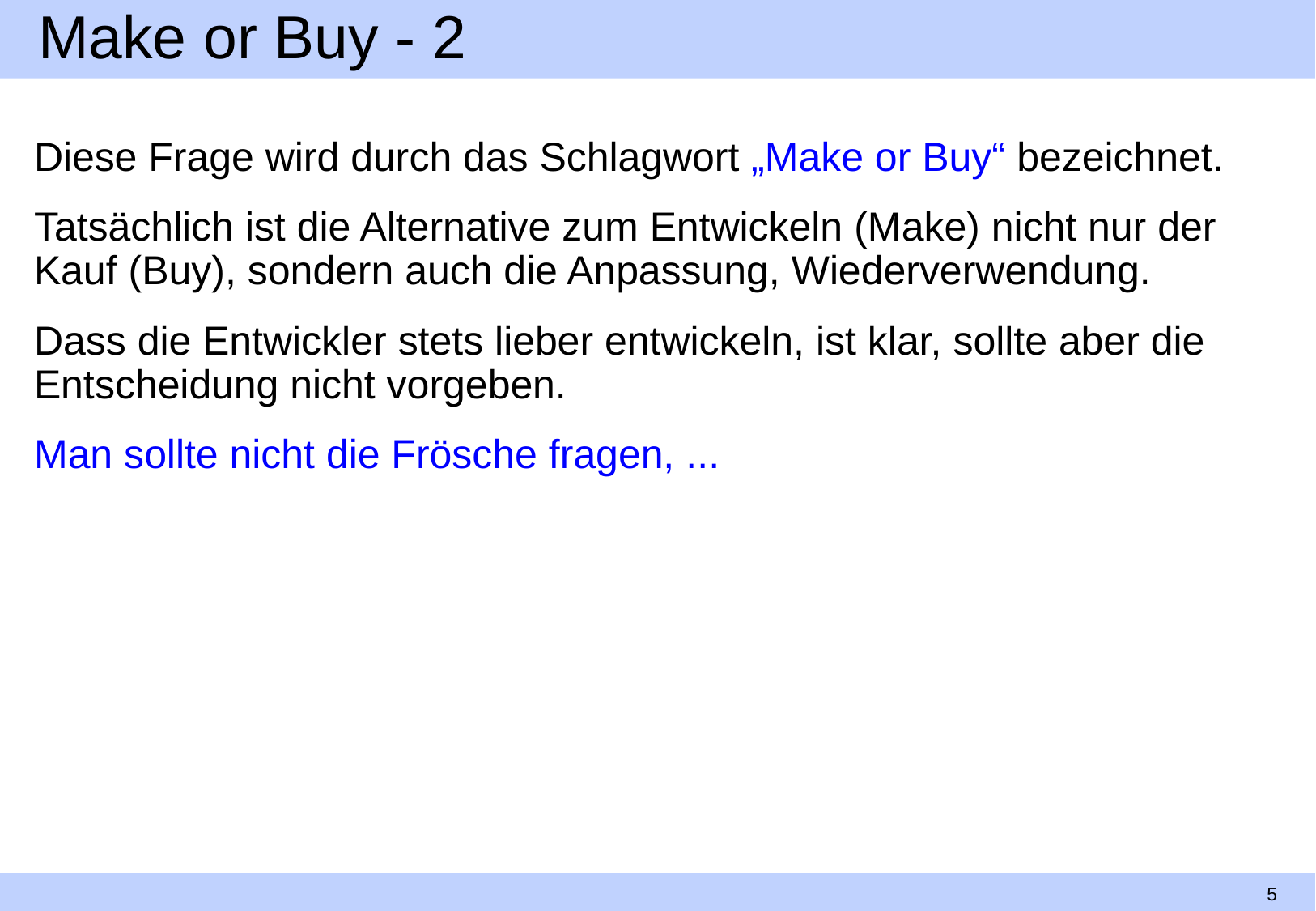

# Make or Buy - 2
Diese Frage wird durch das Schlagwort „Make or Buy“ bezeichnet.
Tatsächlich ist die Alternative zum Entwickeln (Make) nicht nur der Kauf (Buy), sondern auch die Anpassung, Wiederverwendung.
Dass die Entwickler stets lieber entwickeln, ist klar, sollte aber die Entscheidung nicht vorgeben.
Man sollte nicht die Frösche fragen, ...
5